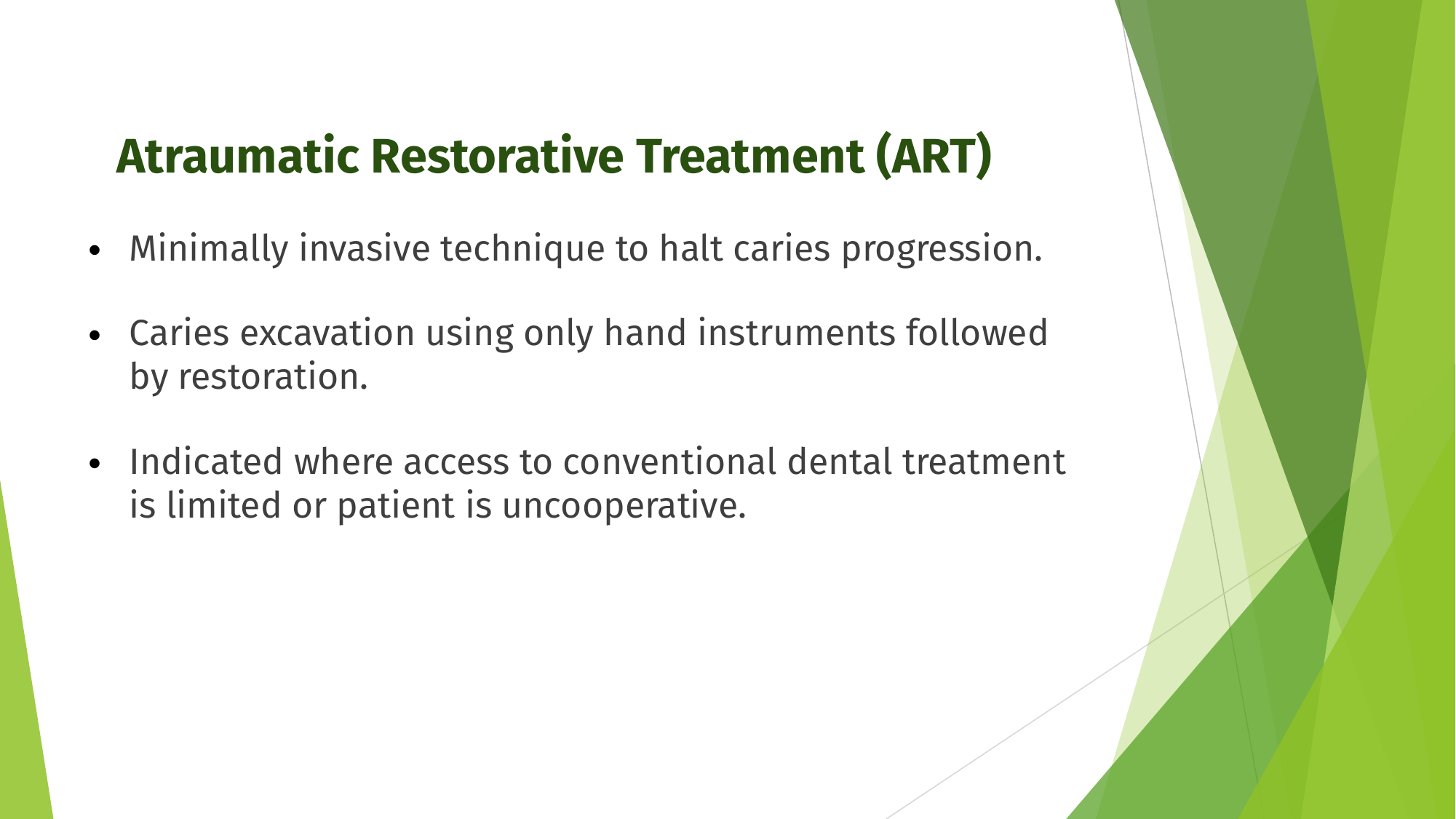

# Atraumatic Restorative Treatment (ART)
Minimally invasive technique to halt caries progression.

Caries excavation using only hand instruments followed by restoration.

Indicated where access to conventional dental treatment is limited or patient is uncooperative.